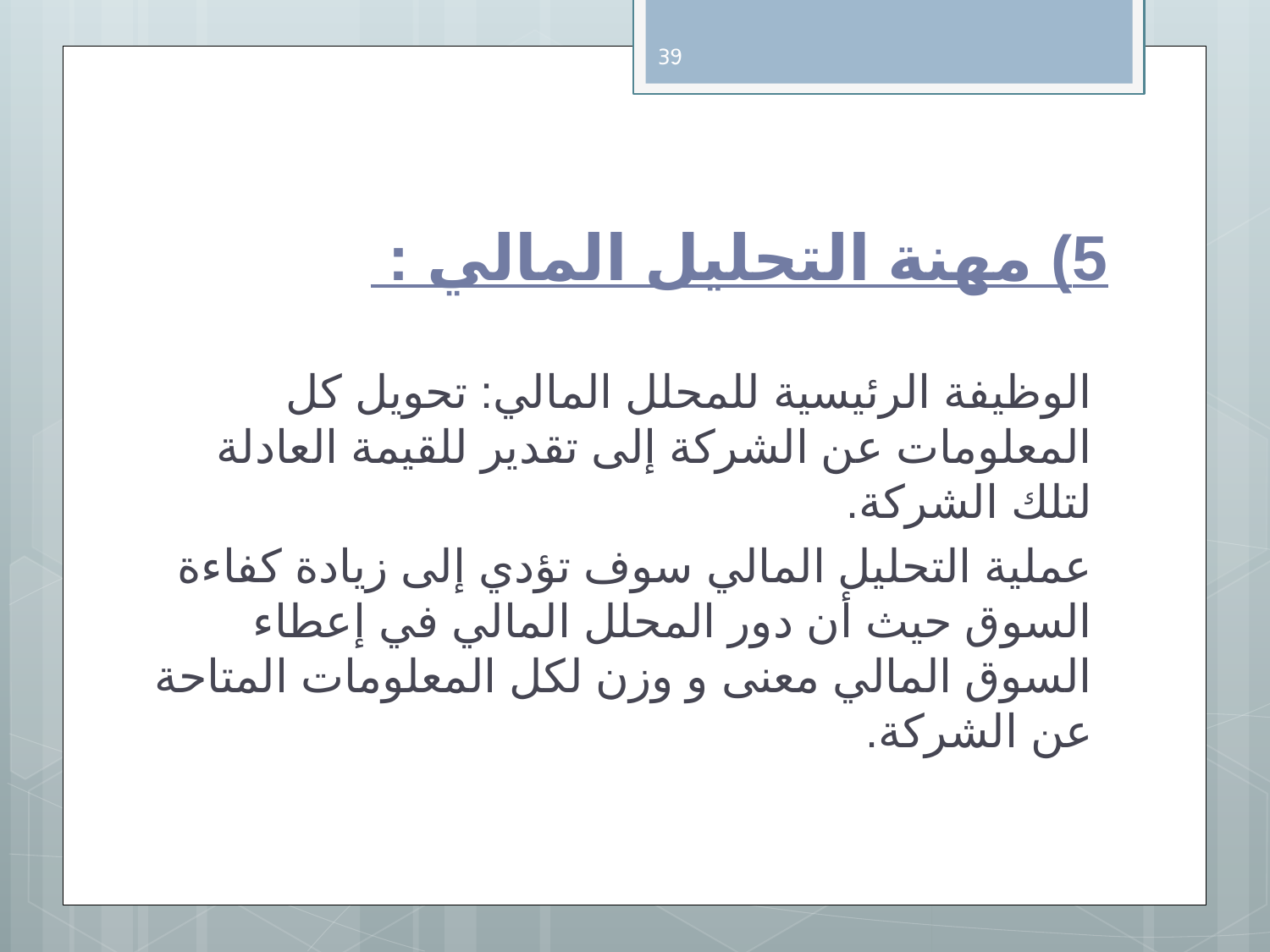

39
# 5) مهنة التحليل المالي :
الوظيفة الرئيسية للمحلل المالي: تحويل كل المعلومات عن الشركة إلى تقدير للقيمة العادلة لتلك الشركة.
عملية التحليل المالي سوف تؤدي إلى زيادة كفاءة السوق حيث أن دور المحلل المالي في إعطاء السوق المالي معنى و وزن لكل المعلومات المتاحة عن الشركة.